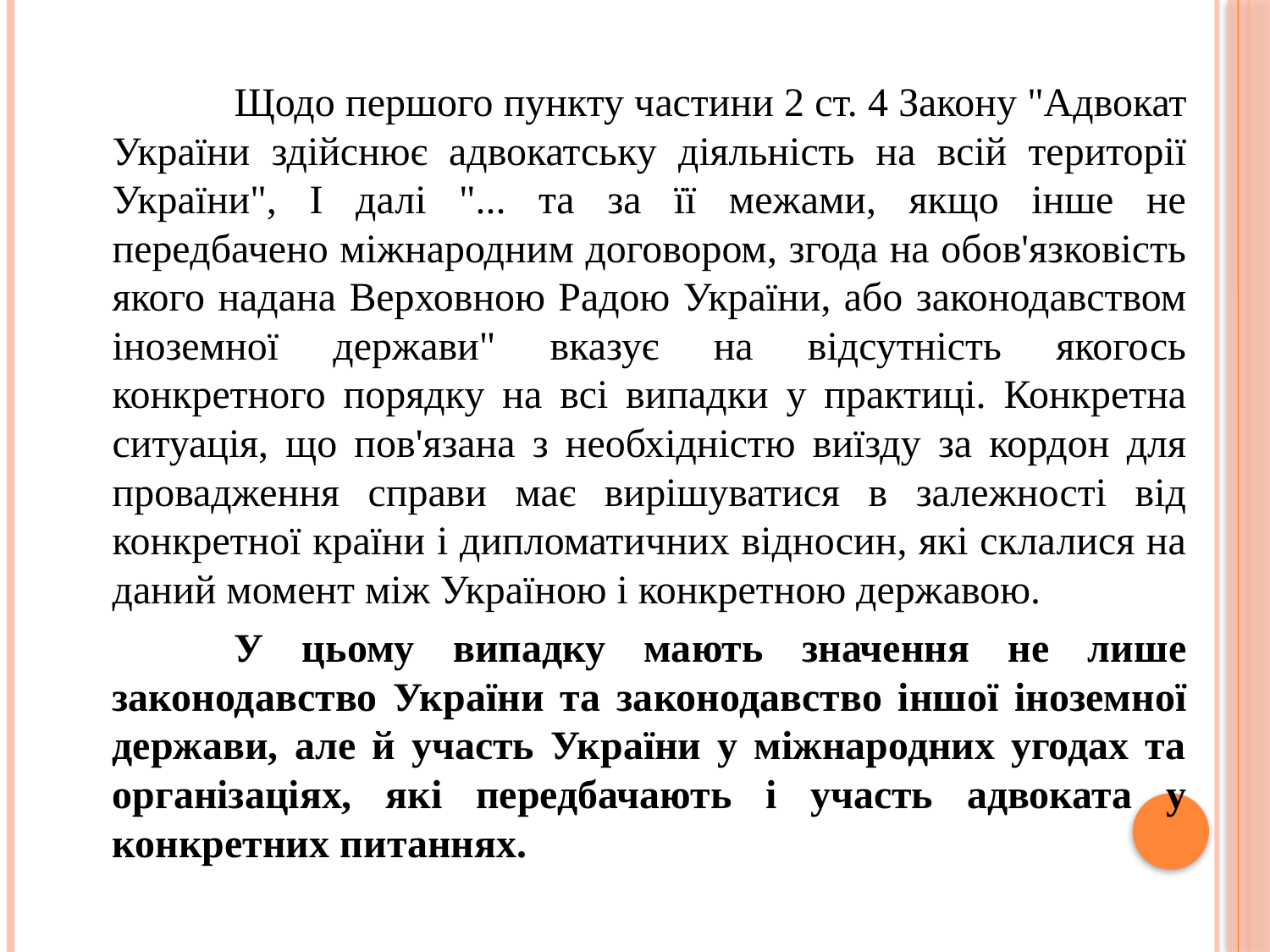

Щодо першого пункту частини 2 ст. 4 Закону "Адвокат України здійснює адвокатську діяльність на всій території України", І далі "... та за її межами, якщо інше не передбачено міжнародним договором, згода на обов'язковість якого надана Верховною Радою України, або законодавством іноземної держави" вказує на відсутність якогось конкретного порядку на всі випадки у практиці. Конкретна ситуація, що пов'язана з необхідністю виїзду за кордон для провадження справи має вирішуватися в залежності від конкретної країни і дипломатичних відносин, які склалися на даний момент між Україною і конкретною державою.
	У цьому випадку мають значення не лише законодавство України та законодавство іншої іноземної держави, але й участь України у міжнародних угодах та організаціях, які передбачають і участь адвоката у конкретних питаннях.